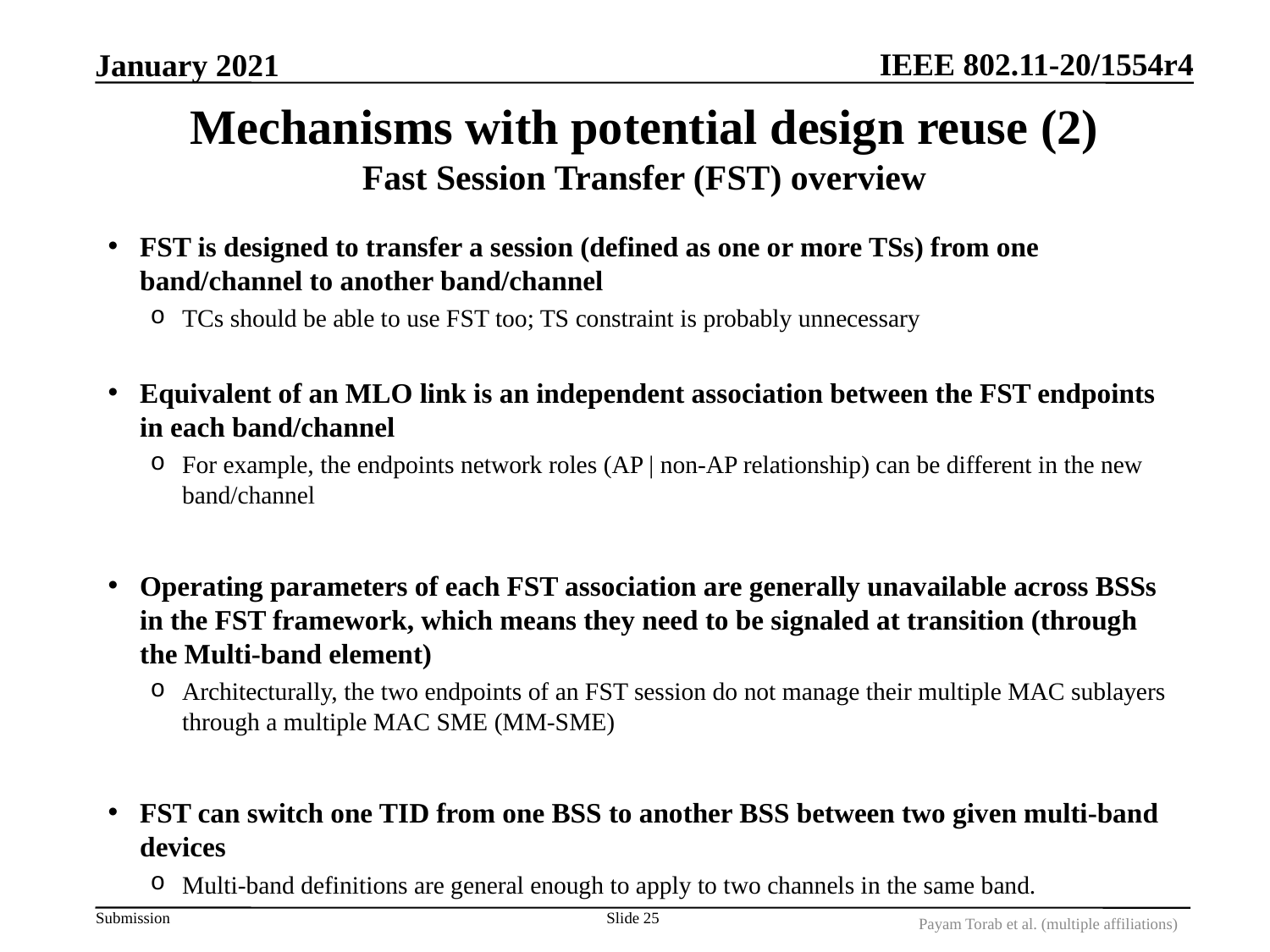

January 2021
# Mechanisms with potential design reuse (2) Fast Session Transfer (FST) overview
FST is designed to transfer a session (defined as one or more TSs) from one band/channel to another band/channel
TCs should be able to use FST too; TS constraint is probably unnecessary

Equivalent of an MLO link is an independent association between the FST endpoints in each band/channel
For example, the endpoints network roles (AP | non-AP relationship) can be different in the new band/channel

Operating parameters of each FST association are generally unavailable across BSSs in the FST framework, which means they need to be signaled at transition (through the Multi-band element)
Architecturally, the two endpoints of an FST session do not manage their multiple MAC sublayers through a multiple MAC SME (MM-SME)

FST can switch one TID from one BSS to another BSS between two given multi-band devices
Multi-band definitions are general enough to apply to two channels in the same band.
Slide 25
Payam Torab et al. (multiple affiliations)